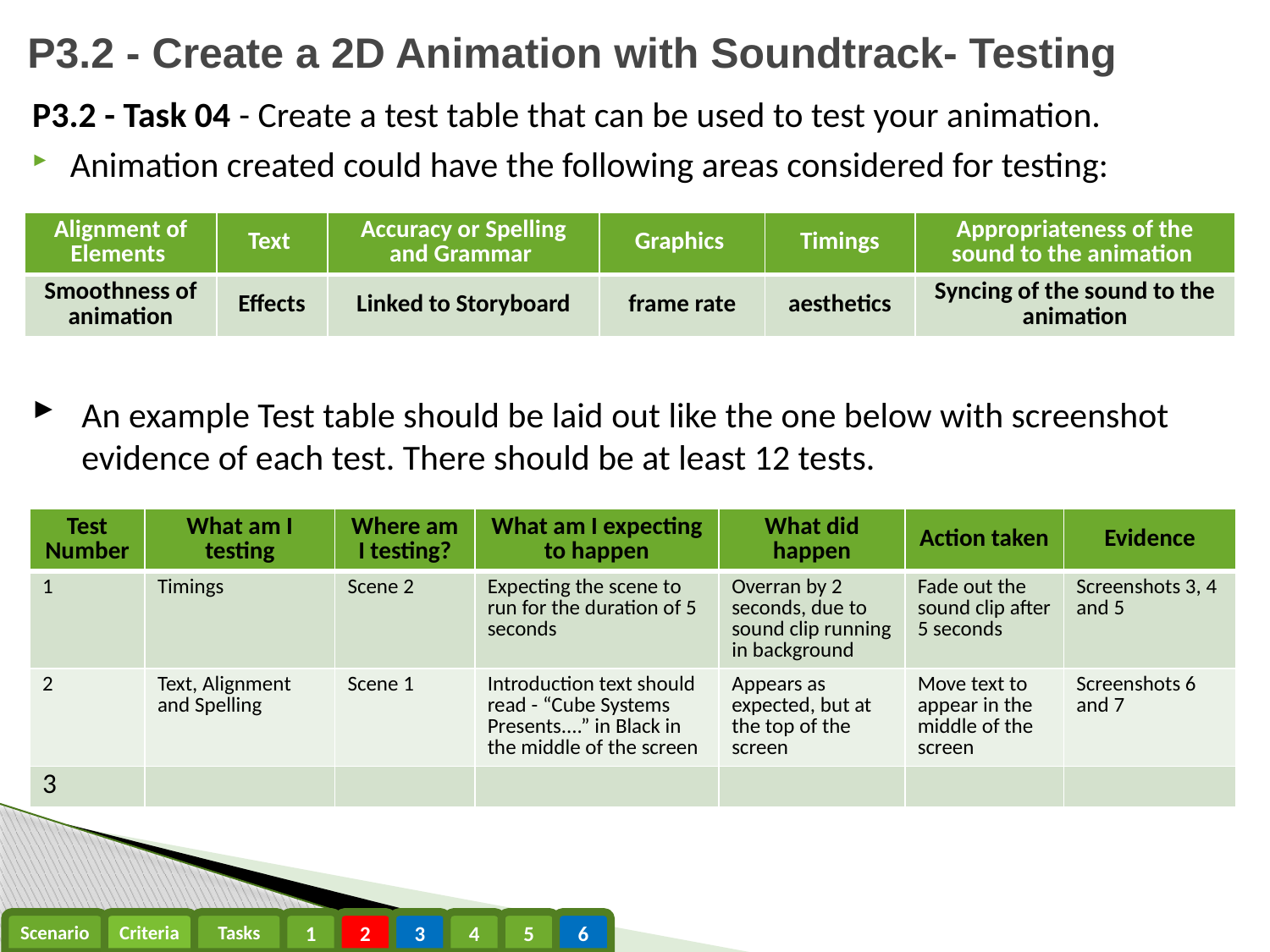

P3.2 - Create a 2D Animation with Soundtrack- Testing
P3.2 - Task 04 - Create a test table that can be used to test your animation.
Animation created could have the following areas considered for testing:

An example Test table should be laid out like the one below with screenshot evidence of each test. There should be at least 12 tests.
| Alignment of Elements | Text | Accuracy or Spelling and Grammar | Graphics | Timings | Appropriateness of the sound to the animation |
| --- | --- | --- | --- | --- | --- |
| Smoothness of animation | Effects | Linked to Storyboard | frame rate | aesthetics | Syncing of the sound to the animation |
| Test Number | What am I testing | Where am I testing? | What am I expecting to happen | What did happen | Action taken | Evidence |
| --- | --- | --- | --- | --- | --- | --- |
| 1 | Timings | Scene 2 | Expecting the scene to run for the duration of 5 seconds | Overran by 2 seconds, due to sound clip running in background | Fade out the sound clip after 5 seconds | Screenshots 3, 4 and 5 |
| 2 | Text, Alignment and Spelling | Scene 1 | Introduction text should read - “Cube Systems Presents....” in Black in the middle of the screen | Appears as expected, but at the top of the screen | Move text to appear in the middle of the screen | Screenshots 6 and 7 |
| 3 |  |  |  |  |  |  |